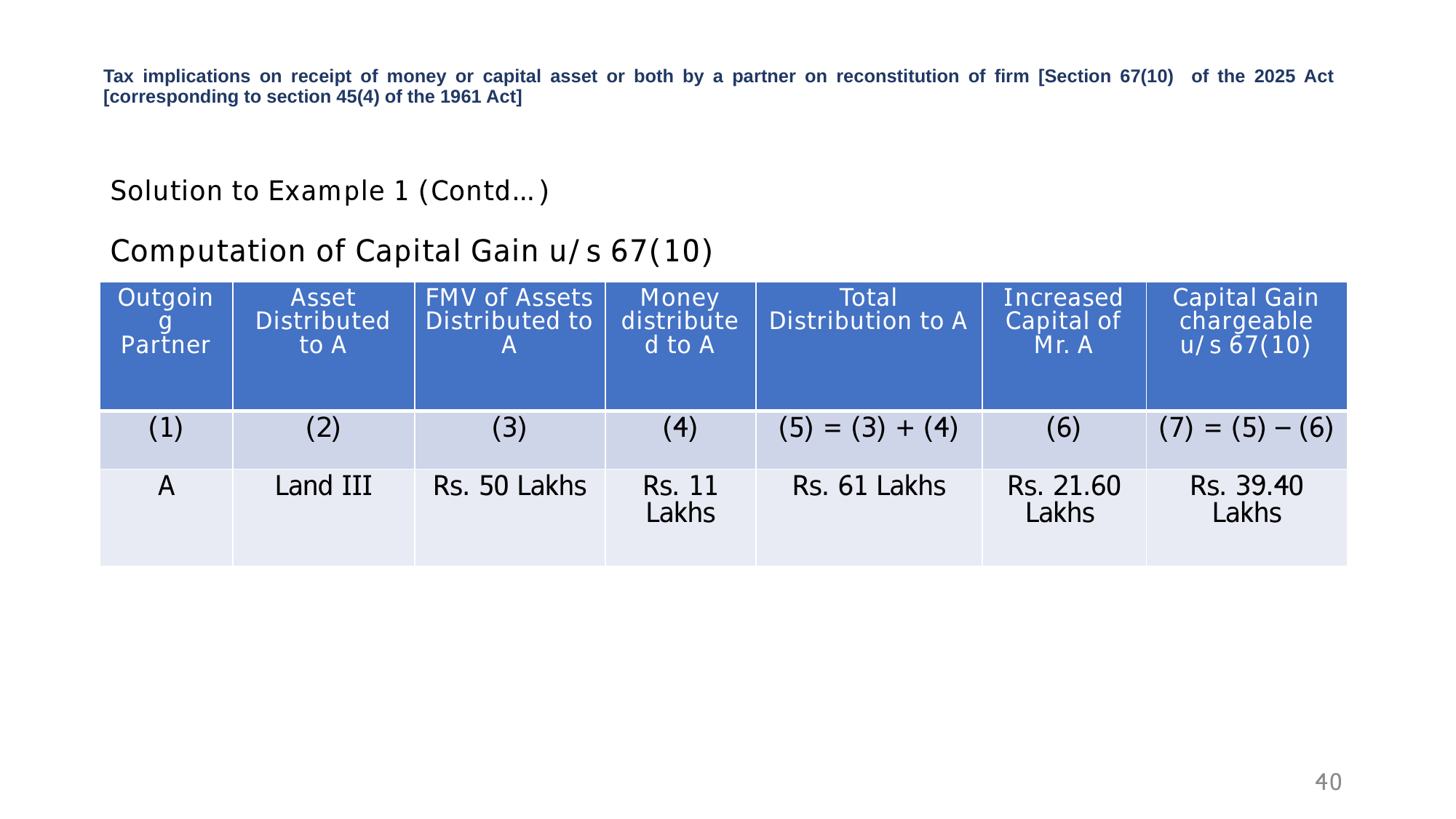

# Tax implications on receipt of money or capital asset or both by a partner on reconstitution of firm [Section 67(10)  of the 2025 Act [corresponding to section 45(4) of the 1961 Act]
Solution to Example 1 (Contd…)
Computation of Capital Gain u/s 67(10)

| Outgoing Partner | Asset Distributed to A | FMV of Assets Distributed to A | Money distributed to A | Total Distribution to A | Increased Capital of Mr. A | Capital Gain chargeable u/s 67(10) |
| --- | --- | --- | --- | --- | --- | --- |
| (1) | (2) | (3) | (4) | (5) = (3) + (4) | (6) | (7) = (5) – (6) |
| A | Land III | Rs. 50 Lakhs | Rs. 11 Lakhs | Rs. 61 Lakhs | Rs. 21.60 Lakhs | Rs. 39.40 Lakhs |
40